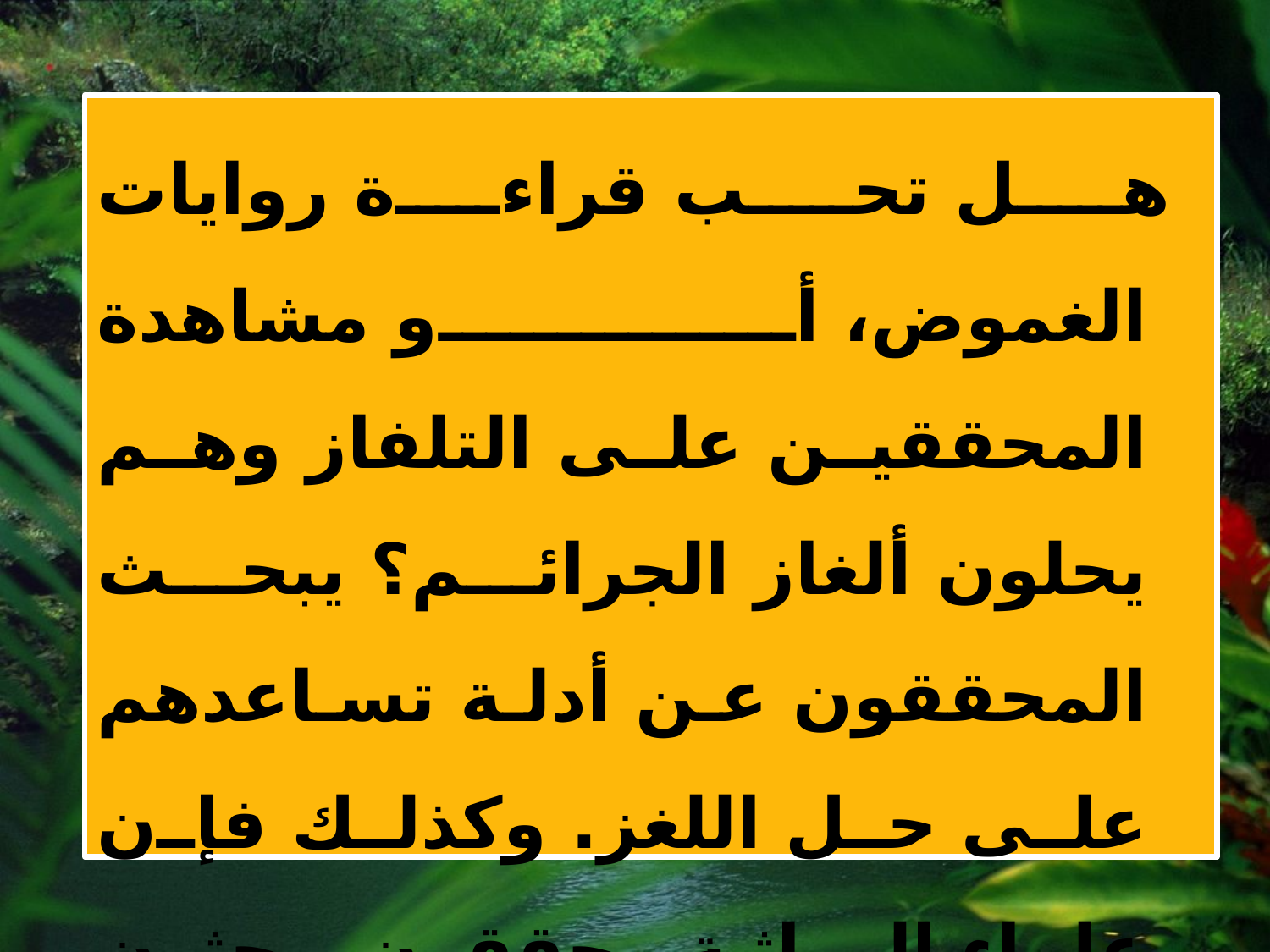

هل تحب قراءة روايات الغموض، أو مشاهدة المحققين على التلفاز وهم يحلون ألغاز الجرائم؟ يبحث المحققون عن أدلة تساعدهم على حل اللغز. وكذلك فإن علماء الوراثة محققون يبحثون عن أدلة في أسرار الوراثة وألغازها.